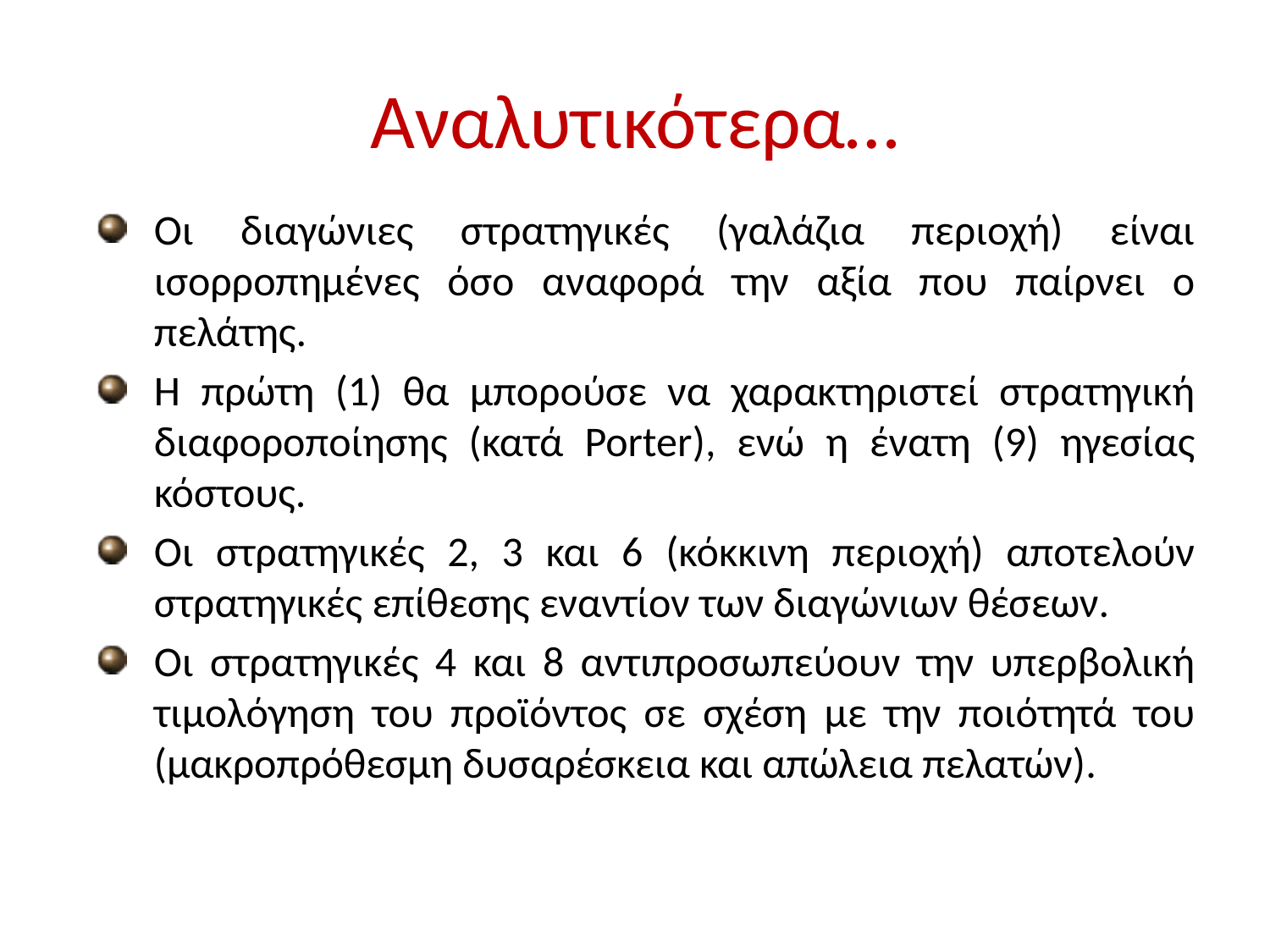

# Αναλυτικότερα…
Οι διαγώνιες στρατηγικές (γαλάζια περιοχή) είναι ισορροπημένες όσο αναφορά την αξία που παίρνει ο πελάτης.
Η πρώτη (1) θα μπορούσε να χαρακτηριστεί στρατηγική διαφοροποίησης (κατά Porter), ενώ η ένατη (9) ηγεσίας κόστους.
Οι στρατηγικές 2, 3 και 6 (κόκκινη περιοχή) αποτελούν στρατηγικές επίθεσης εναντίον των διαγώνιων θέσεων.
Οι στρατηγικές 4 και 8 αντιπροσωπεύουν την υπερβολική τιμολόγηση του προϊόντος σε σχέση με την ποιότητά του (μακροπρόθεσμη δυσαρέσκεια και απώλεια πελατών).